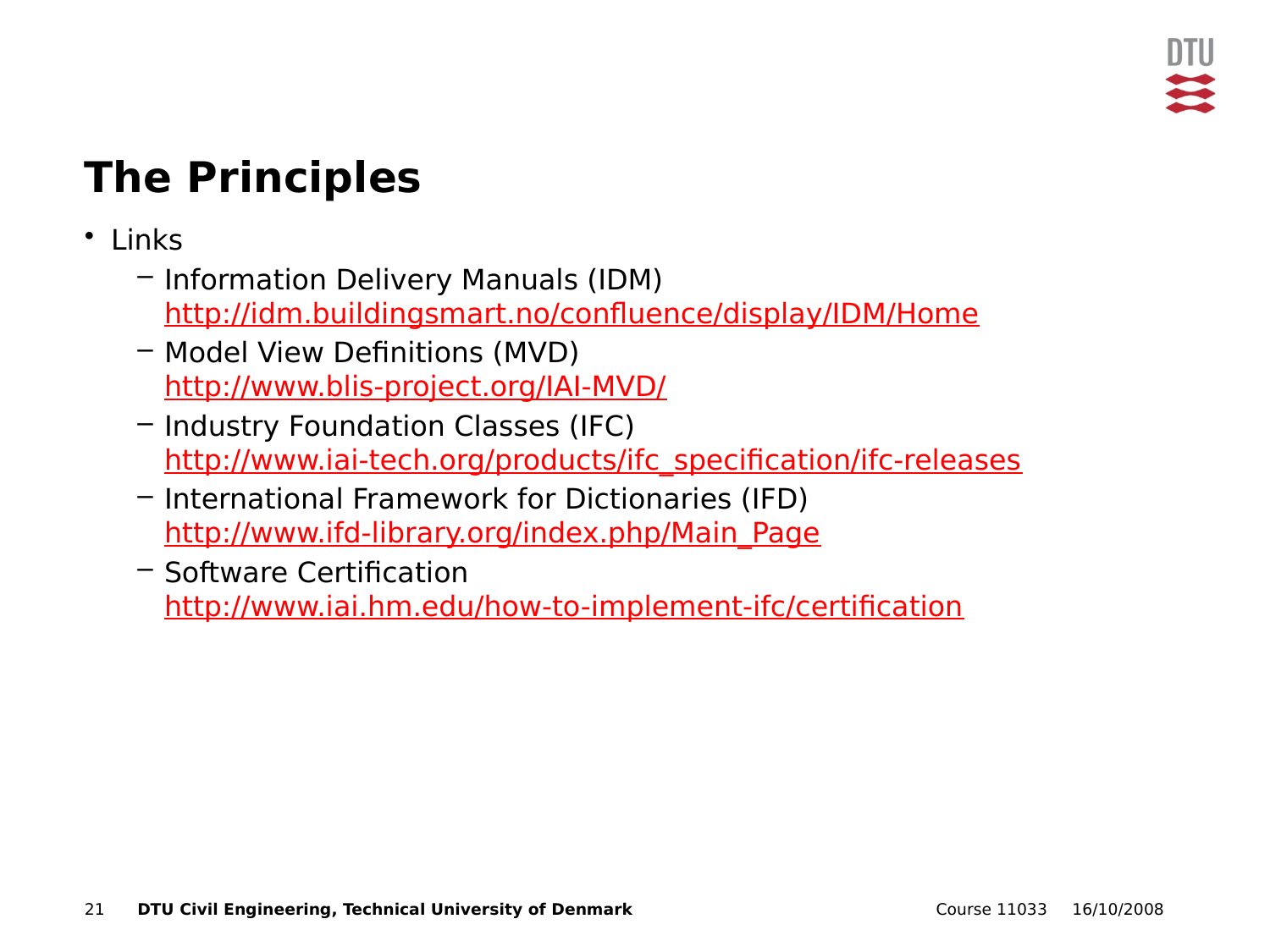

# The Principles
Links
Information Delivery Manuals (IDM) http://idm.buildingsmart.no/confluence/display/IDM/Home
Model View Definitions (MVD)
http://www.blis-project.org/IAI-MVD/
Industry Foundation Classes (IFC)
http://www.iai-tech.org/products/ifc_specification/ifc-releases
International Framework for Dictionaries (IFD)
http://www.ifd-library.org/index.php/Main_Page
Software Certification
http://www.iai.hm.edu/how-to-implement-ifc/certification